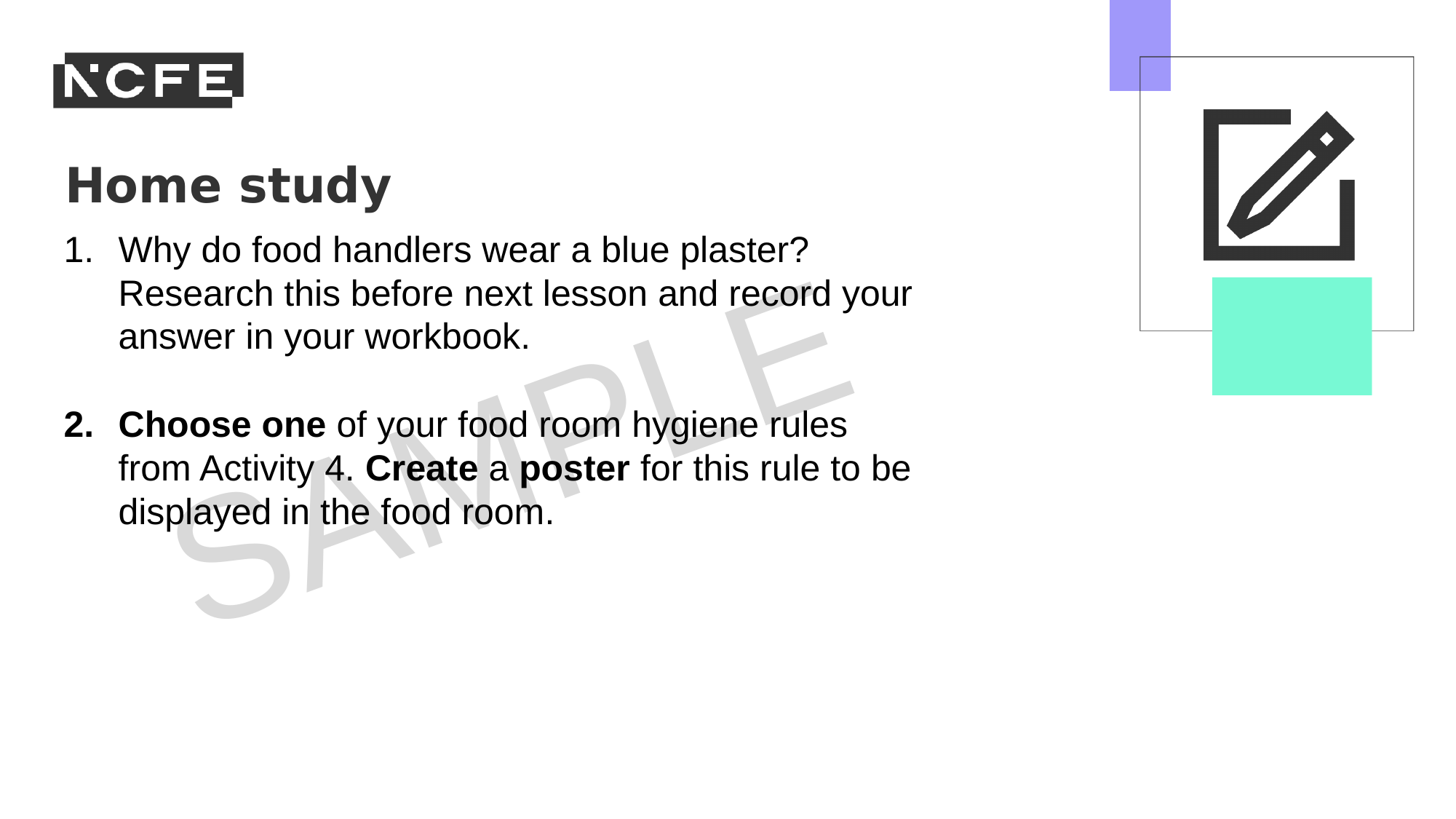

Why do food handlers wear a blue plaster? Research this before next lesson and record your answer in your workbook.

Choose one of your food room hygiene rules from Activity 4. Create a poster for this rule to be
displayed in the food room.